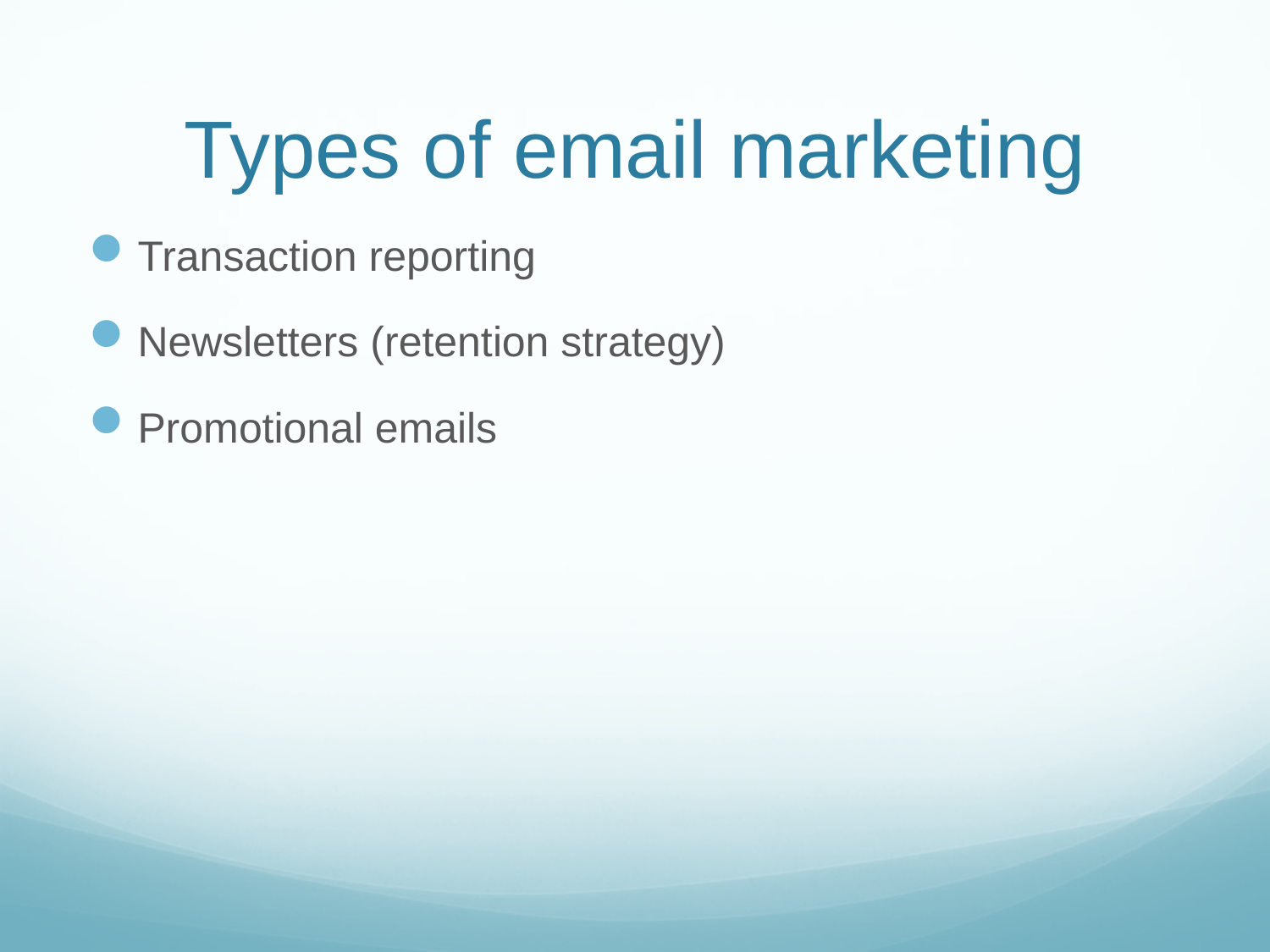

# Types of email marketing
Transaction reporting
Newsletters (retention strategy)
Promotional emails